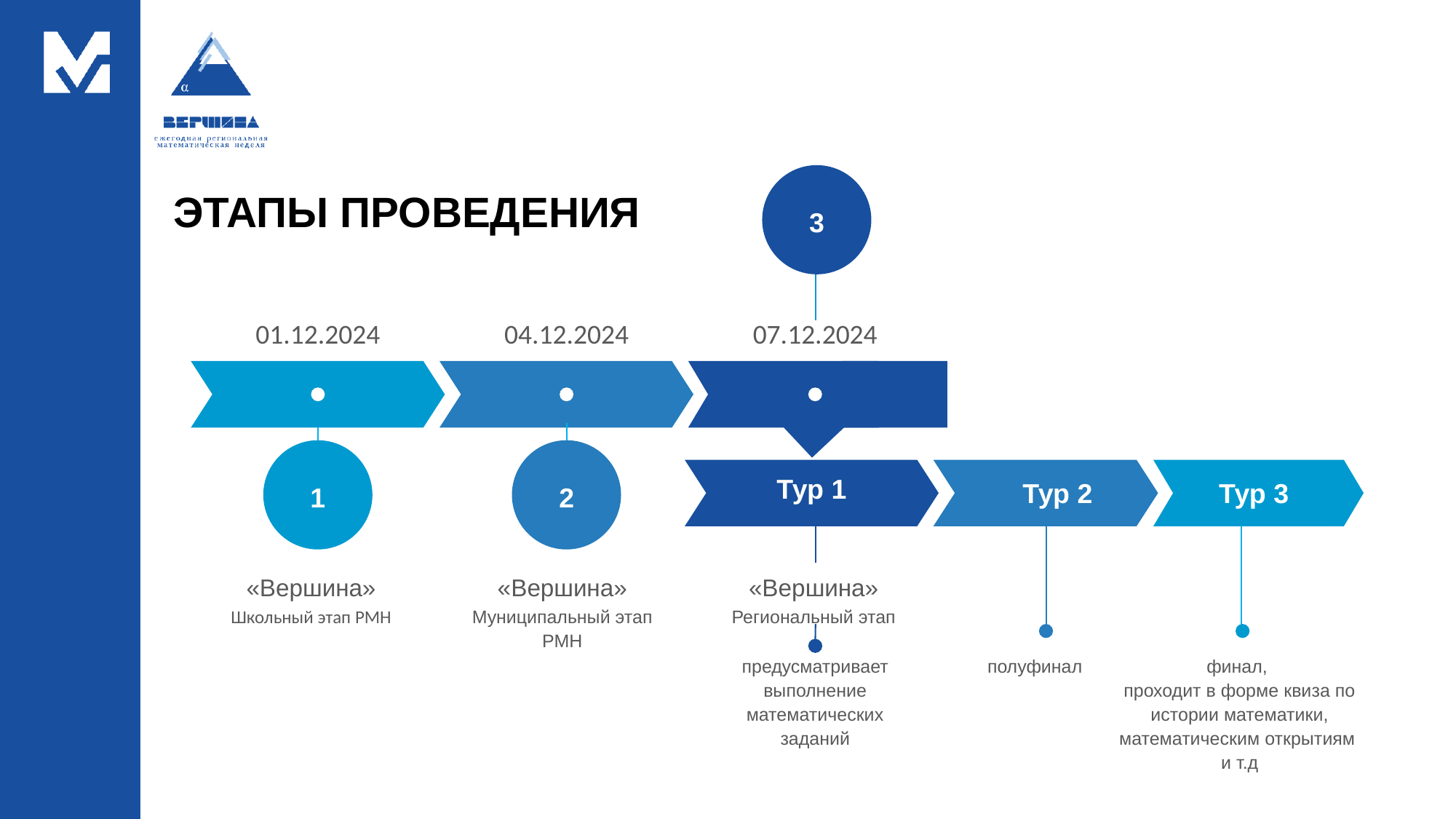

# ЭТАПЫ ПРОВЕДЕНИЯ
3
01.12.2024
04.12.2024
07.12.2024

Тур 1
Тур 2
Тур 3
1
2
«Вершина»
«Вершина»
«Вершина»
Школьный этап РМН
Муниципальный этап РМН
Региональный этап

предусматривает выполнение математических заданий
полуфинал
финал,
проходит в форме квиза по истории математики, математическим открытиям
и т.д